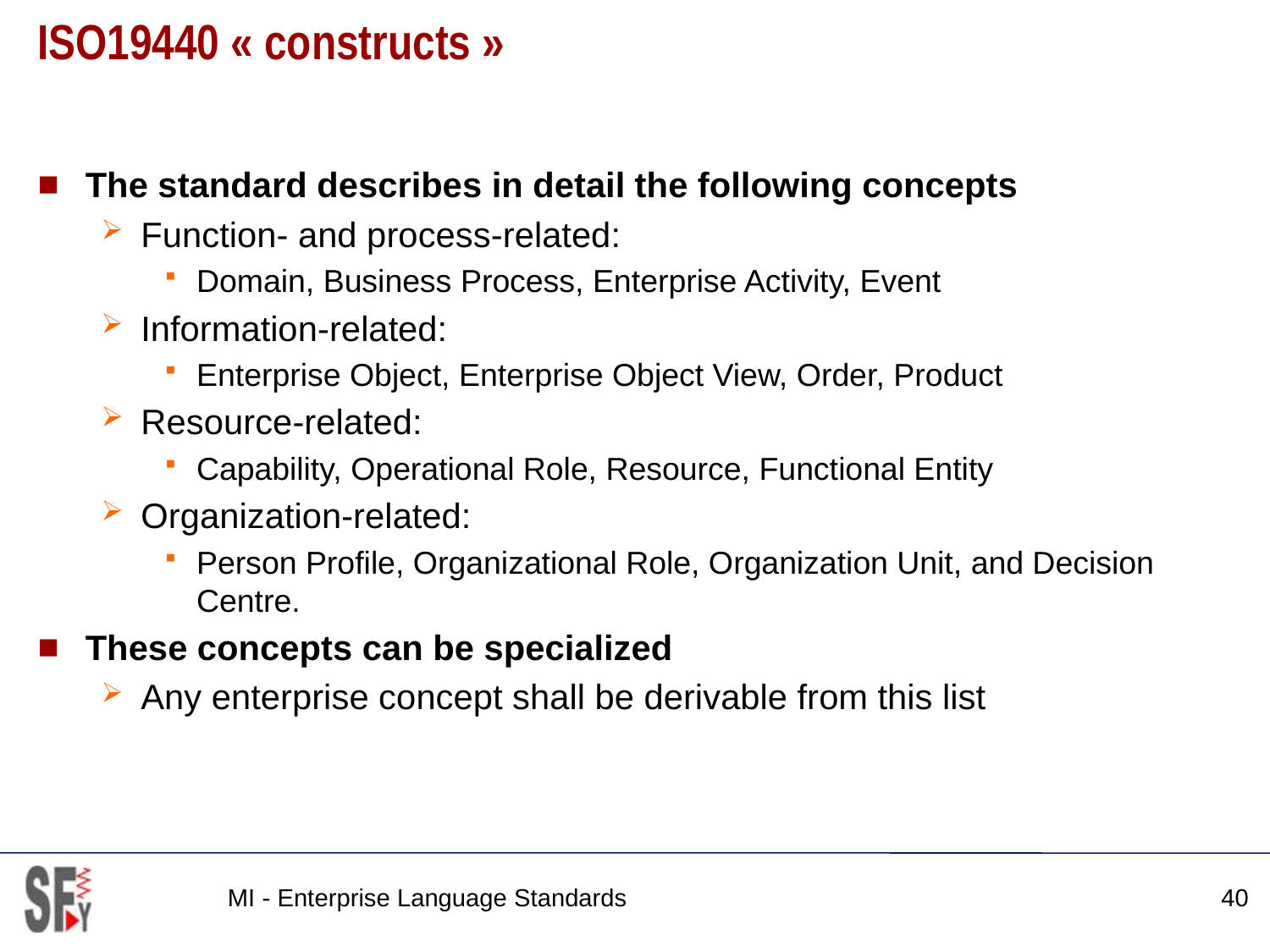

# ISO19440 « constructs »
The standard describes in detail the following concepts
Function- and process-related:
Domain, Business Process, Enterprise Activity, Event
Information-related:
Enterprise Object, Enterprise Object View, Order, Product
Resource-related:
Capability, Operational Role, Resource, Functional Entity
Organization-related:
Person Profile, Organizational Role, Organization Unit, and Decision Centre.
These concepts can be specialized
Any enterprise concept shall be derivable from this list
MI - Enterprise Language Standards
40